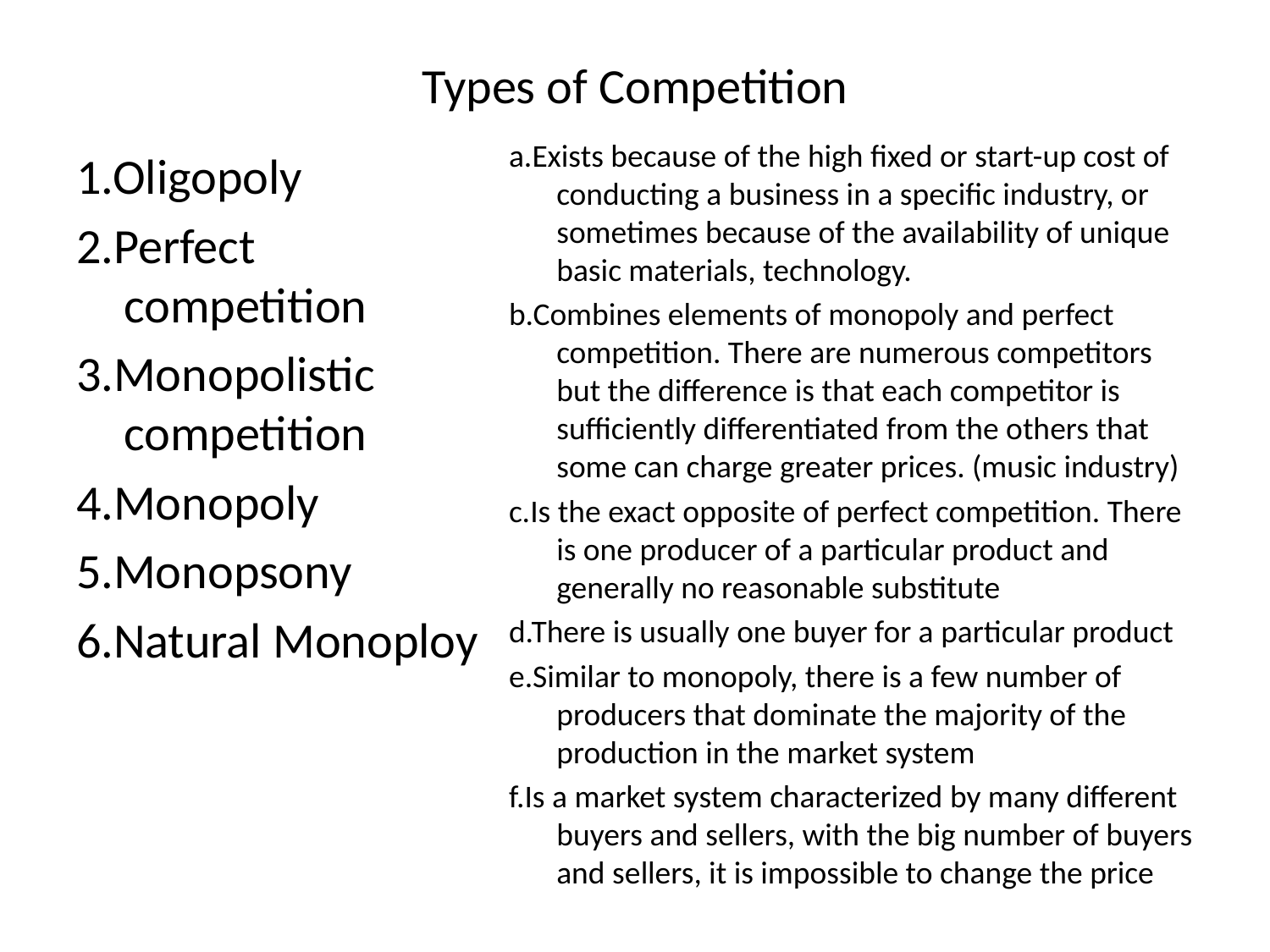

# Types of Competition
a.Exists because of the high fixed or start-up cost of conducting a business in a specific industry, or sometimes because of the availability of unique basic materials, technology.
b.Combines elements of monopoly and perfect competition. There are numerous competitors but the difference is that each competitor is sufficiently differentiated from the others that some can charge greater prices. (music industry)
c.Is the exact opposite of perfect competition. There is one producer of a particular product and generally no reasonable substitute
d.There is usually one buyer for a particular product
e.Similar to monopoly, there is a few number of producers that dominate the majority of the production in the market system
f.Is a market system characterized by many different buyers and sellers, with the big number of buyers and sellers, it is impossible to change the price
1.Oligopoly
2.Perfect competition
3.Monopolistic competition
4.Monopoly
5.Monopsony
6.Natural Monoploy